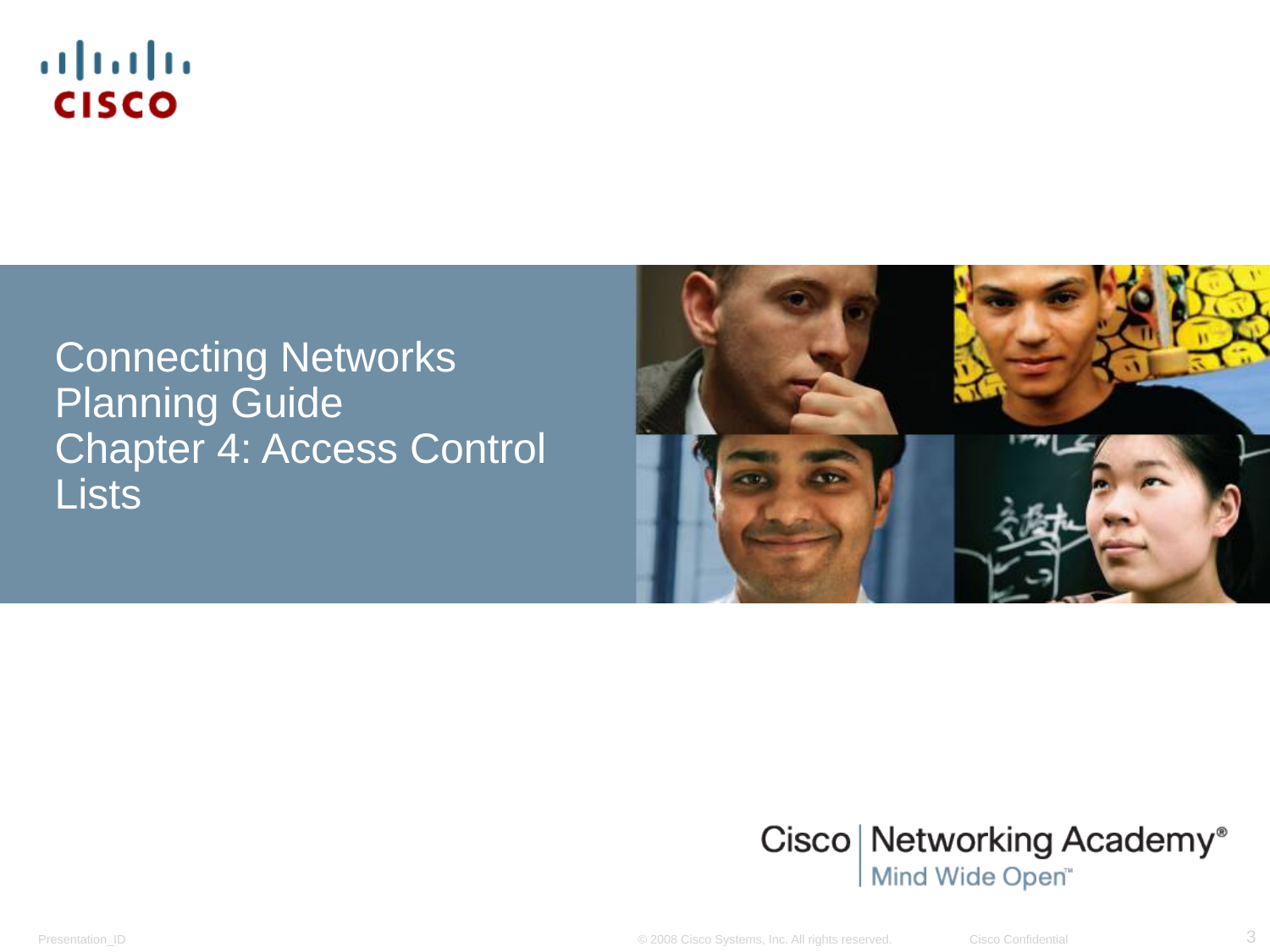

Connecting Networks
Planning Guide
Chapter 4: Access Control Lists